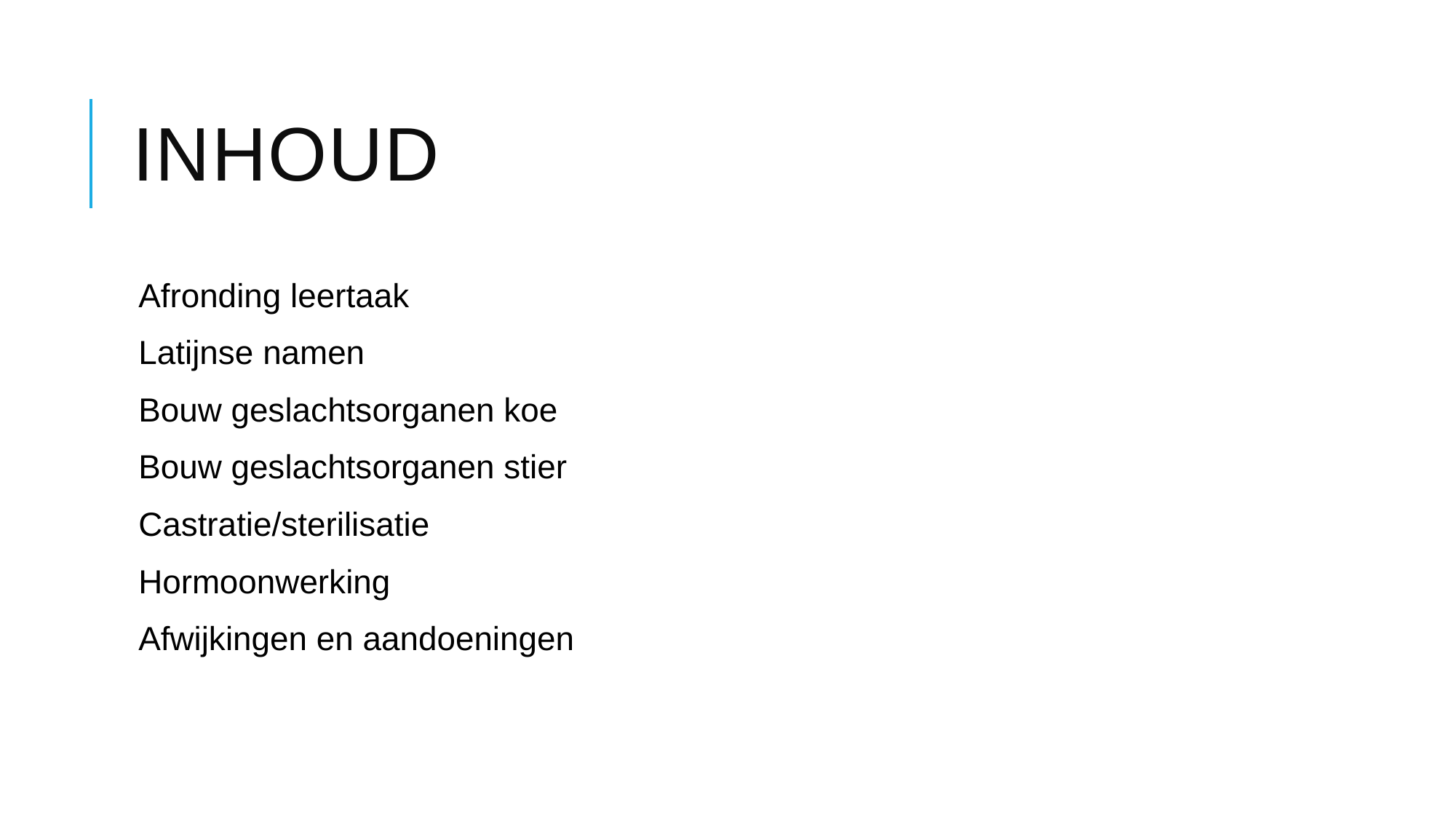

# Inhoud
Afronding leertaak
Latijnse namen
Bouw geslachtsorganen koe
Bouw geslachtsorganen stier
Castratie/sterilisatie
Hormoonwerking
Afwijkingen en aandoeningen